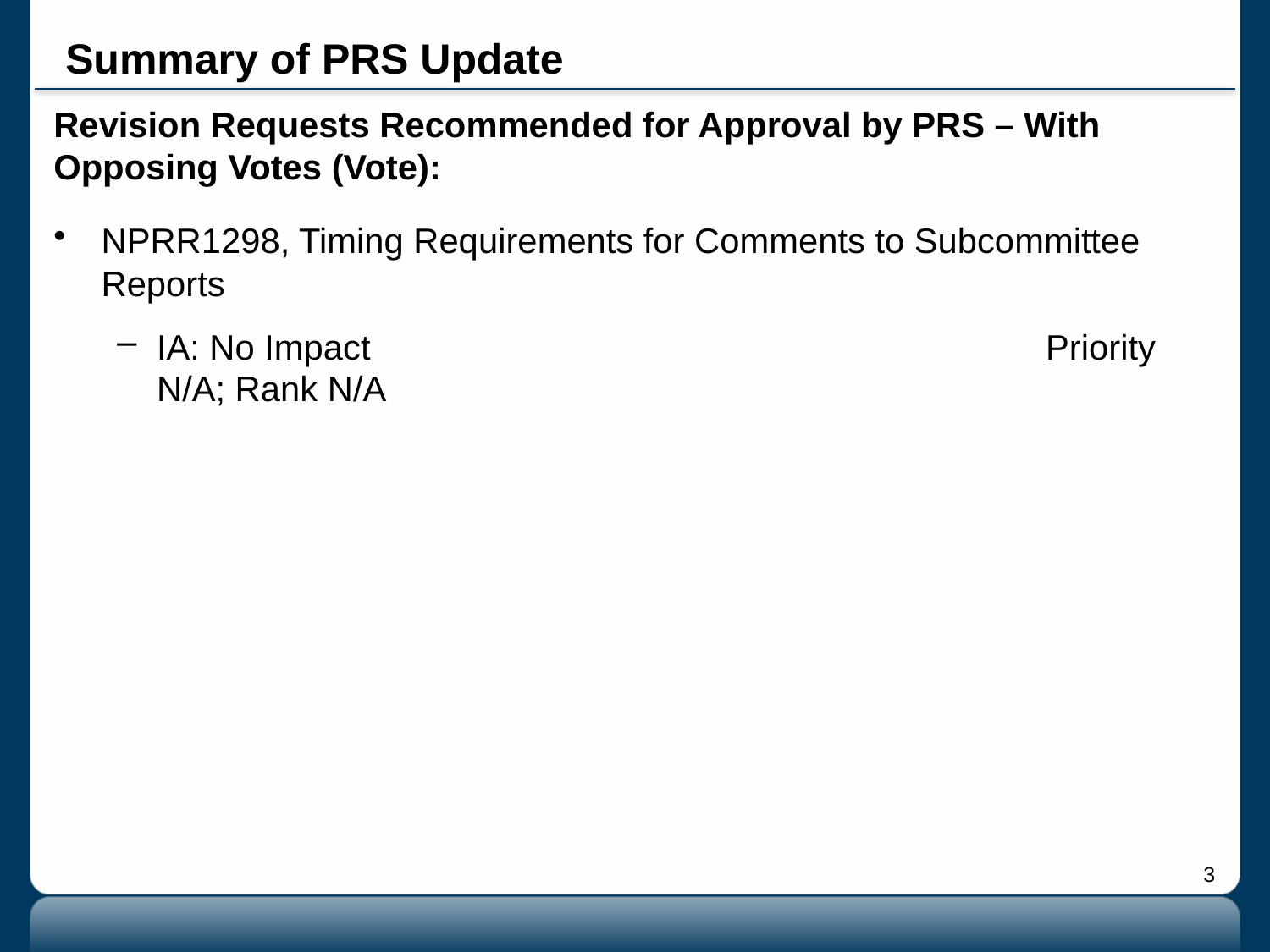

# Summary of PRS Update
Revision Requests Recommended for Approval by PRS – With Opposing Votes (Vote):
NPRR1298, Timing Requirements for Comments to Subcommittee Reports
IA: No Impact						Priority N/A; Rank N/A